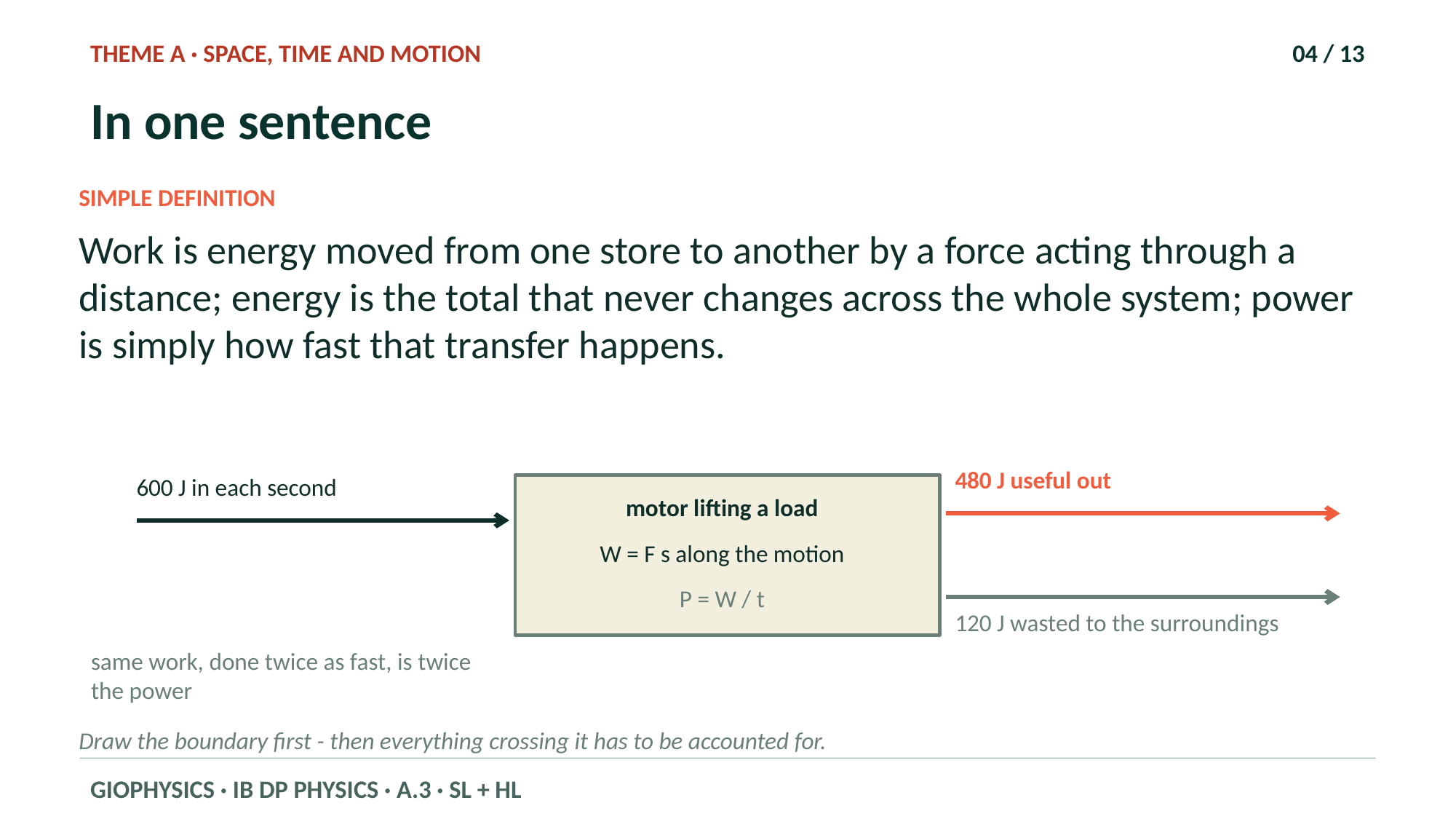

THEME A · SPACE, TIME AND MOTION
04 / 13
In one sentence
SIMPLE DEFINITION
Work is energy moved from one store to another by a force acting through a distance; energy is the total that never changes across the whole system; power is simply how fast that transfer happens.
480 J useful out
600 J in each second

motor lifting a load
W = F s along the motion
P = W / t
120 J wasted to the surroundings
same work, done twice as fast, is twice the power
Draw the boundary first - then everything crossing it has to be accounted for.

GIOPHYSICS · IB DP PHYSICS · A.3 · SL + HL